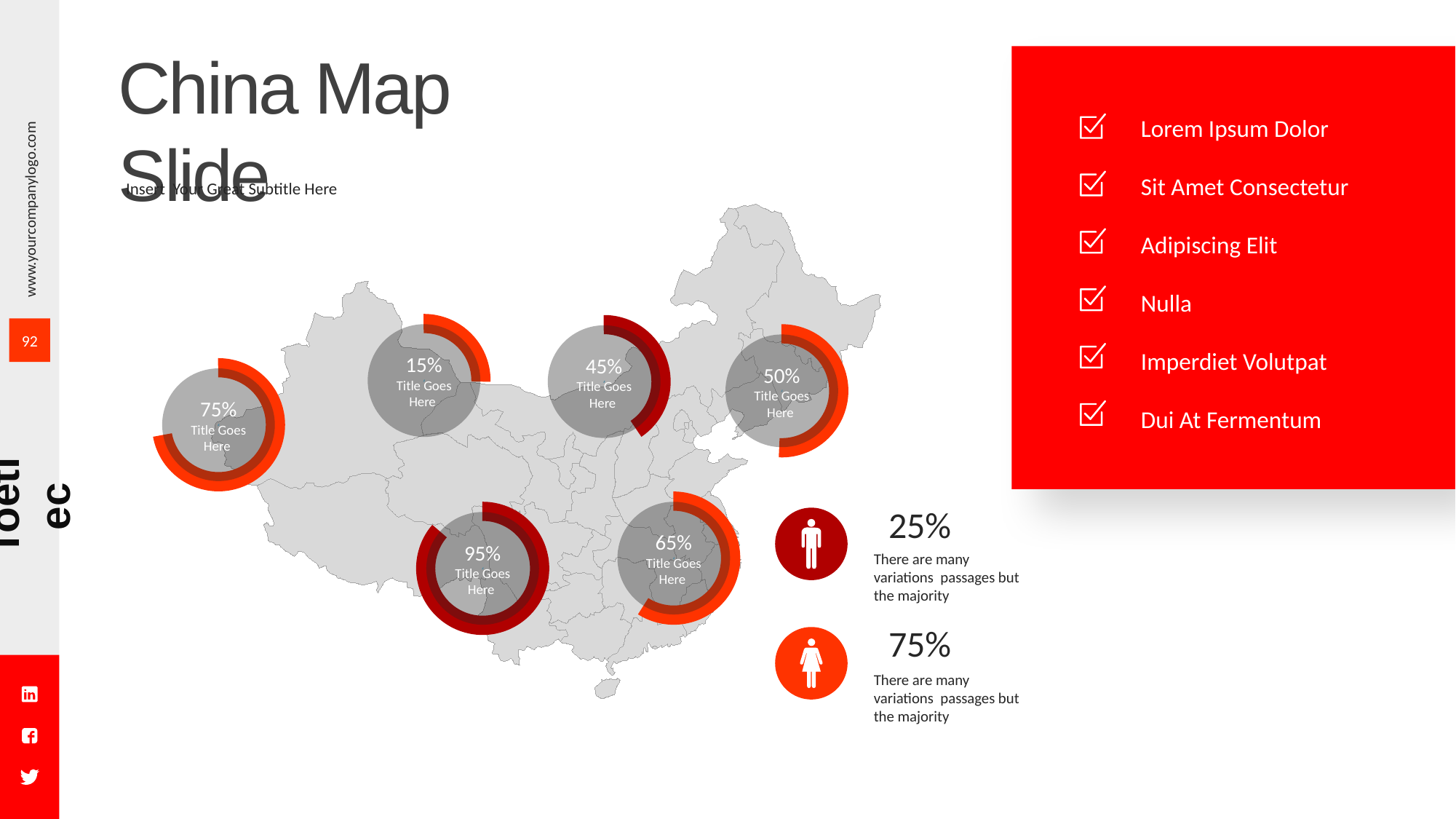

Lorem Ipsum Dolor
Sit Amet Consectetur
Adipiscing Elit
Nulla
Imperdiet Volutpat
Dui At Fermentum
China Map Slide

Insert  Your Great Subtitle Here

15%
Title Goes Here

45%
Title Goes Here

50%
Title Goes Here

75%
Title Goes Here

65%
Title Goes Here

95%
Title Goes Here

92

25%

There are many variations  passages but the majority
75%

There are many variations  passages but the majority